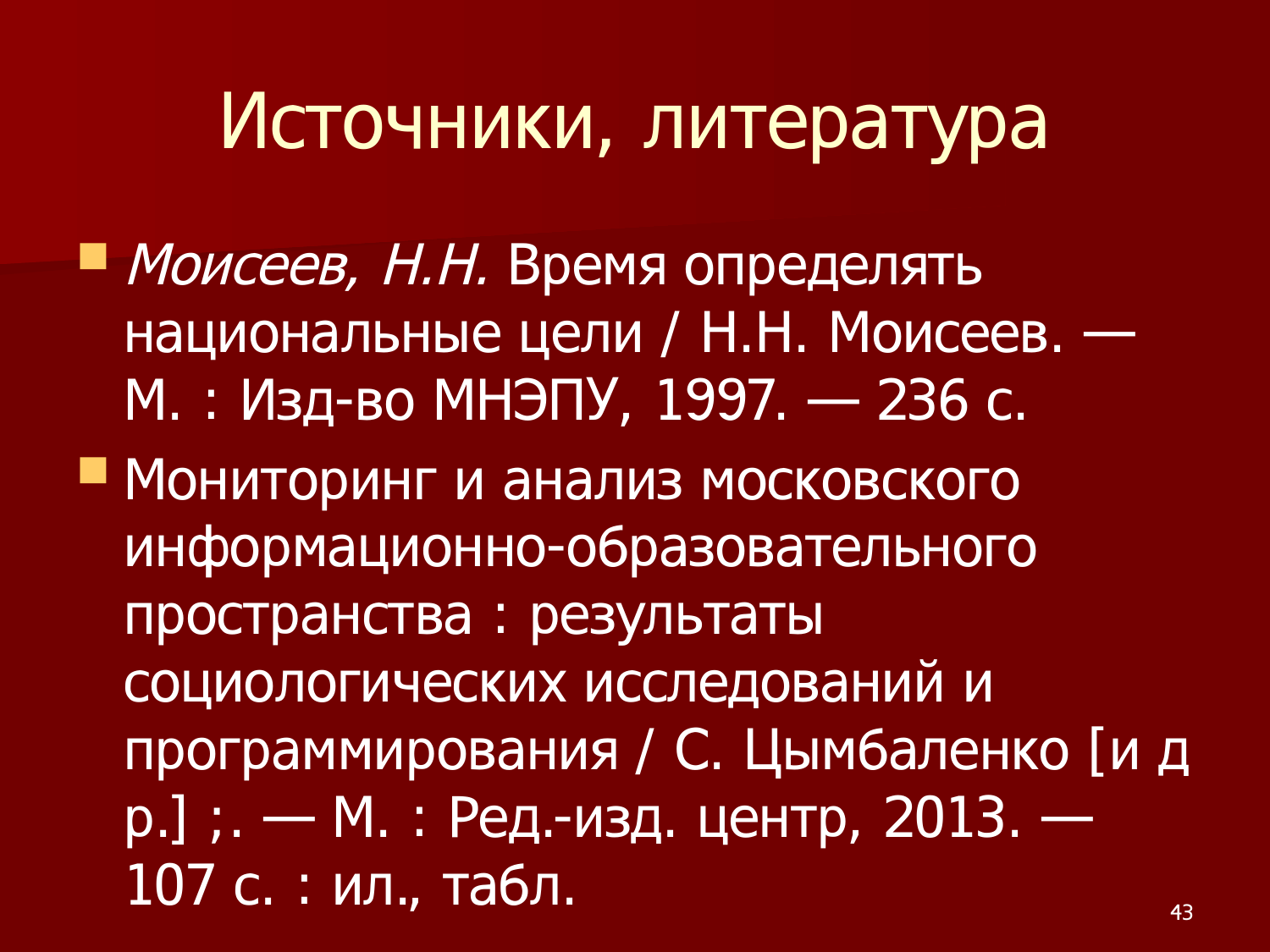

# Источники, литература
Моисеев, Н.Н. Время определять национальные цели / Н.Н. Моисеев. — М. : Изд-во МНЭПУ, 1997. — 236 с.
Мониторинг и анализ московского информационно-образовательного пространства : результаты социологических исследований и программирования / С. Цымбаленко [и др.] ;. — М. : Ред.-изд. центр, 2013. — 107 с. : ил., табл.
43